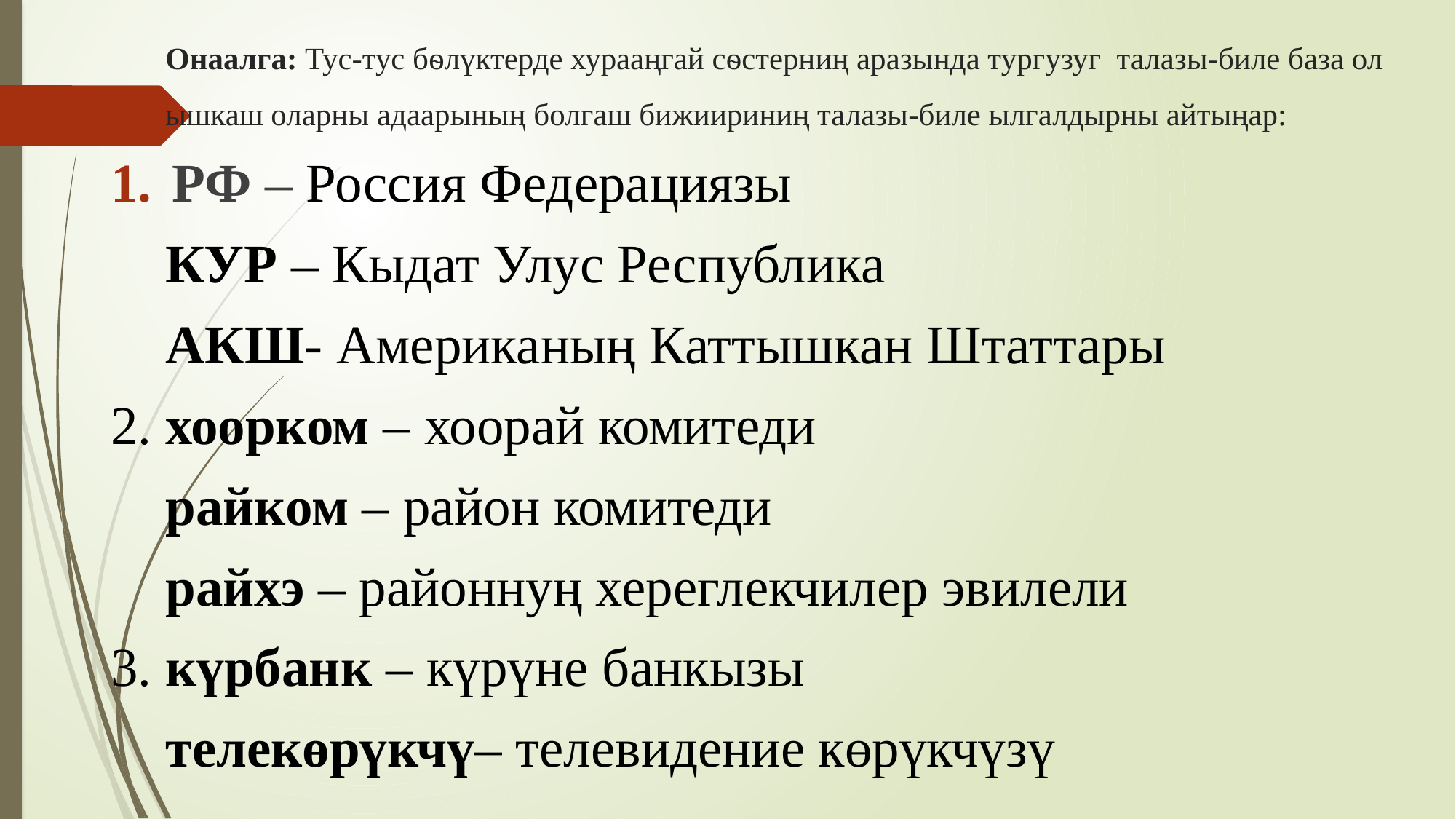

# Онаалга: Тус-тус бѳлүктерде хурааңгай сѳстерниң аразында тургузуг  талазы-биле база ол ышкаш оларны адаарының болгаш бижиириниң талазы-биле ылгалдырны айтыңар:
РФ – Россия Федерациязы
    КУР – Кыдат Улус Республика
    АКШ- Американың Каттышкан Штаттары
2. хоорком – хоорай комитеди
    райком – район комитеди
    райхэ – районнуң хереглекчилер эвилели
3. күрбанк – күрүне банкызы
    телекөрүкчү– телевидение көрүкчүзү